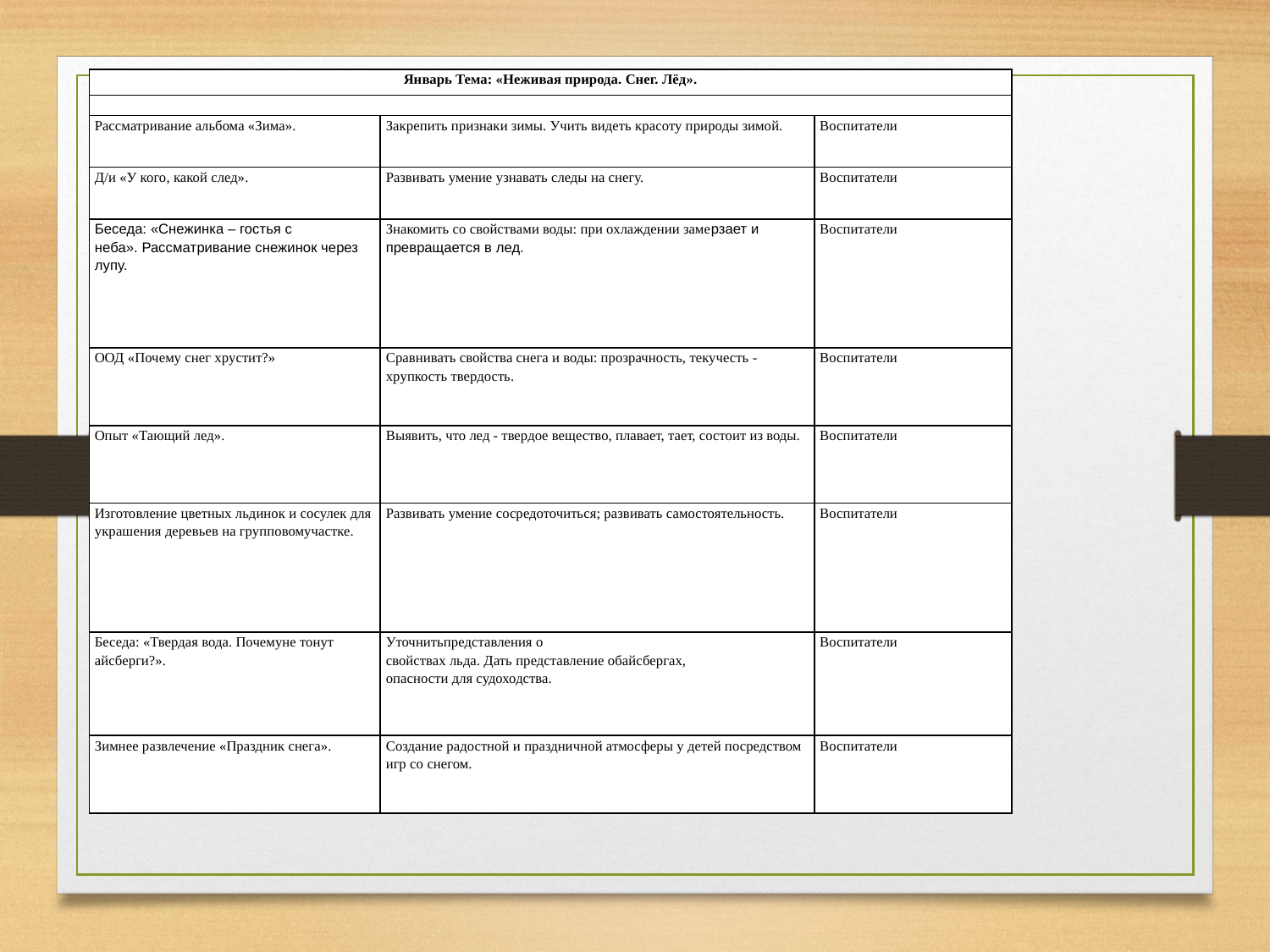

| Январь Тема: «Неживая природа. Снег. Лёд». |  |  |
| --- | --- | --- |
|  |  |  |
| Рассматривание альбома «Зима». | Закрепить признаки зимы. Учить видеть красоту природы зимой. | Воспитатели |
| Д/и «У кого, какой след». | Развивать умение узнавать следы на снегу. | Воспитатели |
| Беседа: «Снежинка – гостья с неба». Рассматривание снежинок через лупу. | Знакомить со свойствами воды: при охлаждении замерзает и превращается в лед. | Воспитатели |
| ООД «Почему снег хрустит?» | Сравнивать свойства снега и воды: прозрачность, текучесть - хрупкость твердость. | Воспитатели |
| Опыт «Тающий лед». | Выявить, что лед - твердое вещество, плавает, тает, состоит из воды. | Воспитатели |
| Изготовление цветных льдинок и сосулек для украшения деревьев на групповомучастке. | Развивать умение сосредоточиться; развивать самостоятельность. | Воспитатели |
| Беседа: «Твердая вода. Почемуне тонут айсберги?». | Уточнитьпредставления о свойствах льда. Дать представление обайсбергах, опасности для судоходства. | Воспитатели |
| Зимнее развлечение «Праздник снега». | Создание радостной и праздничной атмосферы у детей посредством игр со снегом. | Воспитатели |